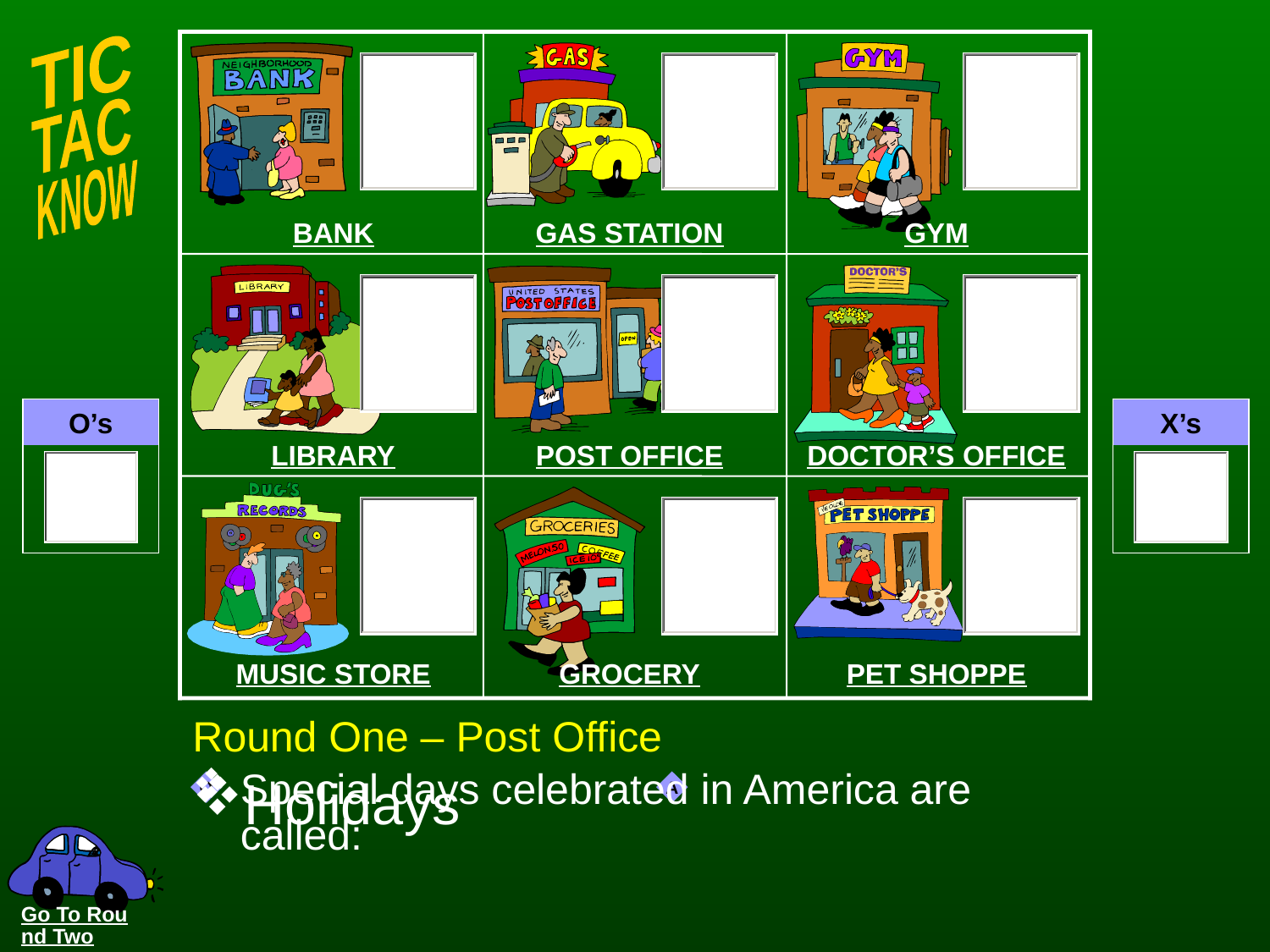

BANK
GAS STATION
GYM
LIBRARY
POST OFFICE
DOCTOR’S OFFICE
MUSIC STORE
GROCERY
PET SHOPPE
# Round One – Post Office
Special days celebrated in America are called:
Holidays
Go To Round Two